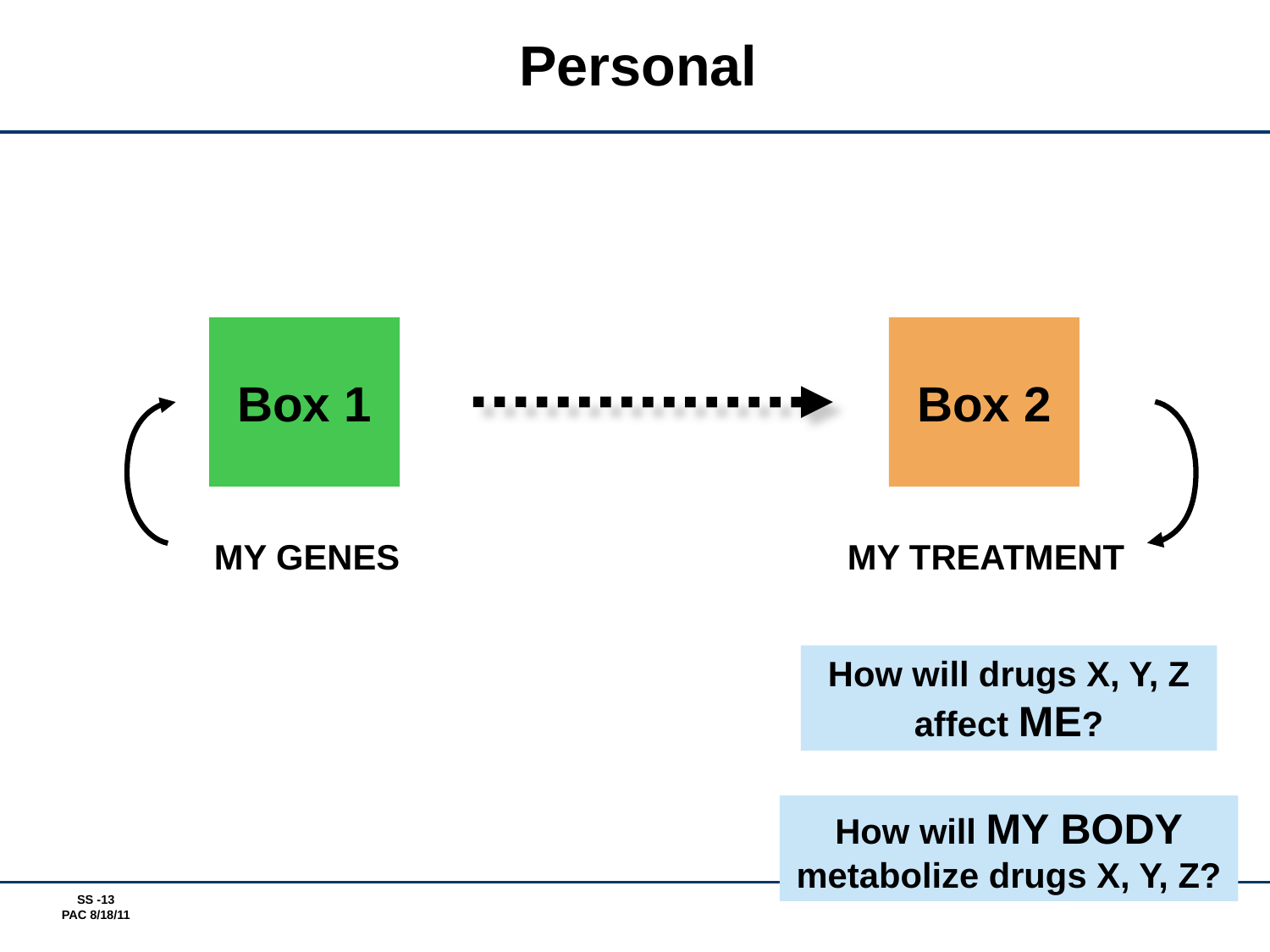

# Personal
Box 1
Box 2

MY TREATMENT

MY GENES
How will drugs X, Y, Z affect ME?
How will MY BODY metabolize drugs X, Y, Z?